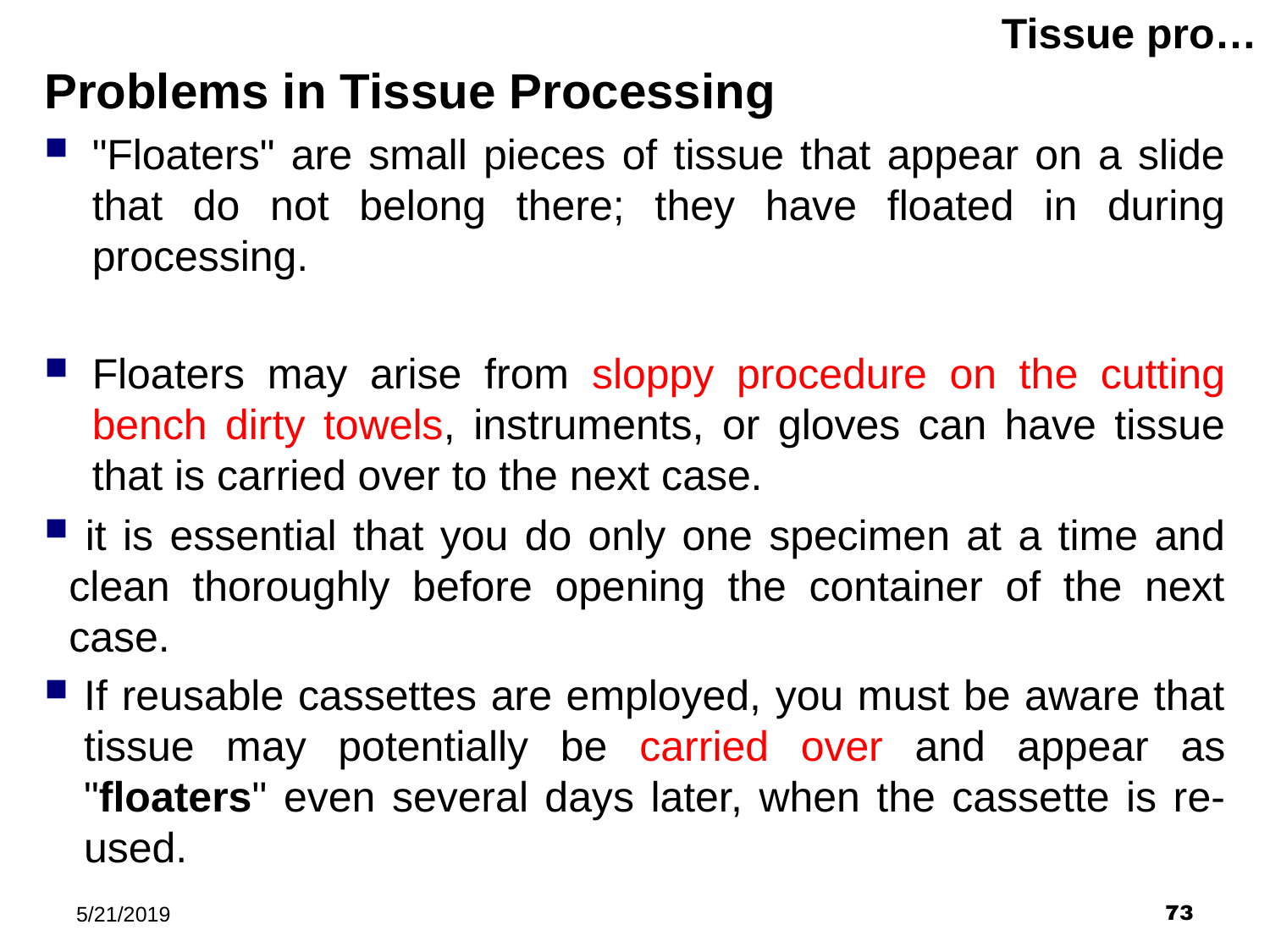

# Tissue pro…
Problems in Tissue Processing
"Floaters" are small pieces of tissue that appear on a slide that do not belong there; they have floated in during processing.

Floaters may arise from sloppy procedure on the cutting bench dirty towels, instruments, or gloves can have tissue that is carried over to the next case.
 it is essential that you do only one specimen at a time and clean thoroughly before opening the container of the next case.
If reusable cassettes are employed, you must be aware that tissue may potentially be carried over and appear as "floaters" even several days later, when the cassette is re-used.
5/21/2019
73